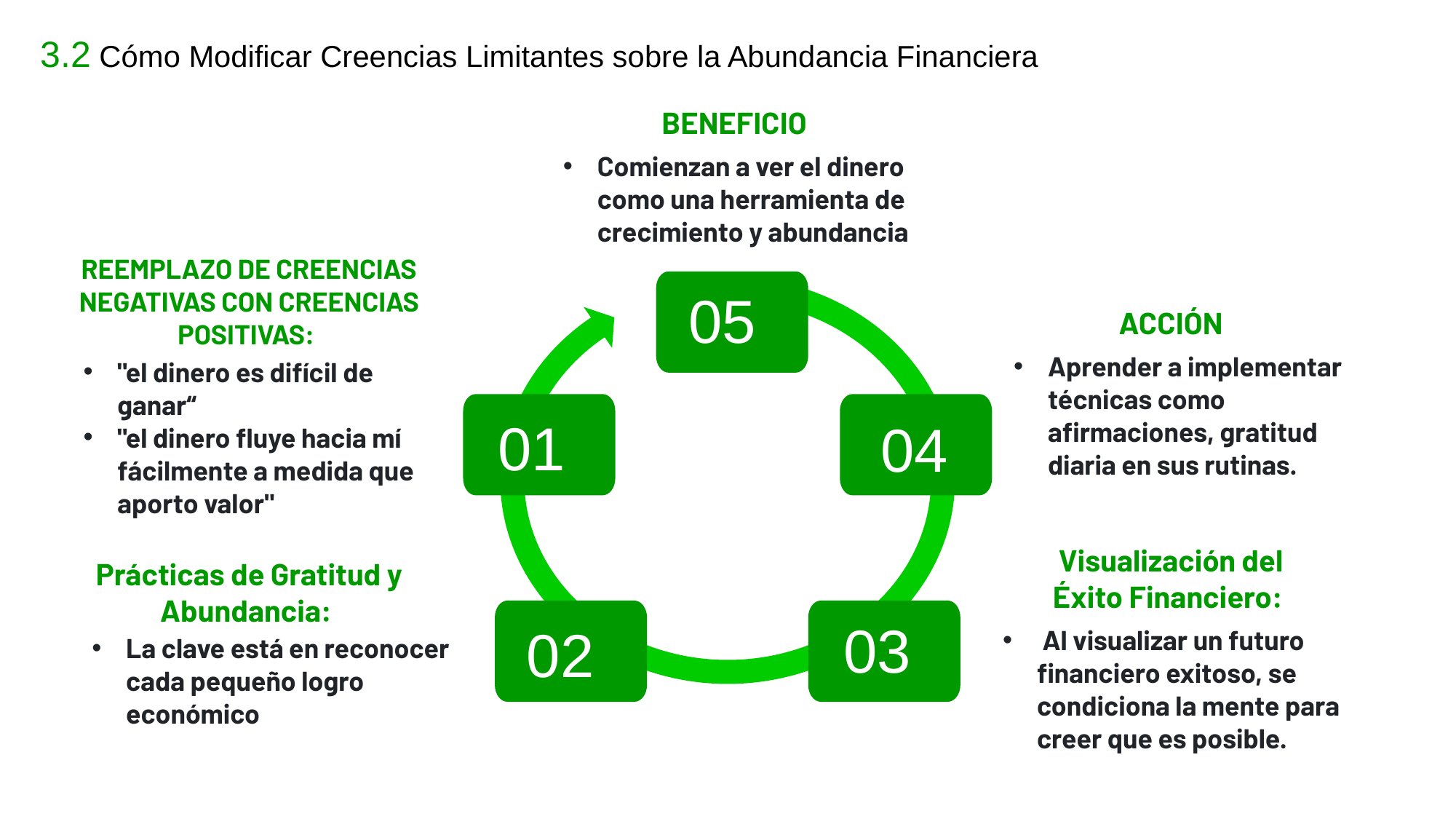

3.2 Cómo Modificar Creencias Limitantes sobre la Abundancia Financiera
BENEFICIO
Comienzan a ver el dinero como una herramienta de crecimiento y abundancia
REEMPLAZO DE CREENCIAS NEGATIVAS CON CREENCIAS POSITIVAS:

05
ACCIÓN
Aprender a implementar técnicas como afirmaciones, gratitud diaria en sus rutinas.
"el dinero es difícil de ganar“
"el dinero fluye hacia mí fácilmente a medida que aporto valor"
01
04
Visualización del Éxito Financiero:
Prácticas de Gratitud y Abundancia:
03
02
 Al visualizar un futuro financiero exitoso, se condiciona la mente para creer que es posible.
La clave está en reconocer cada pequeño logro económico